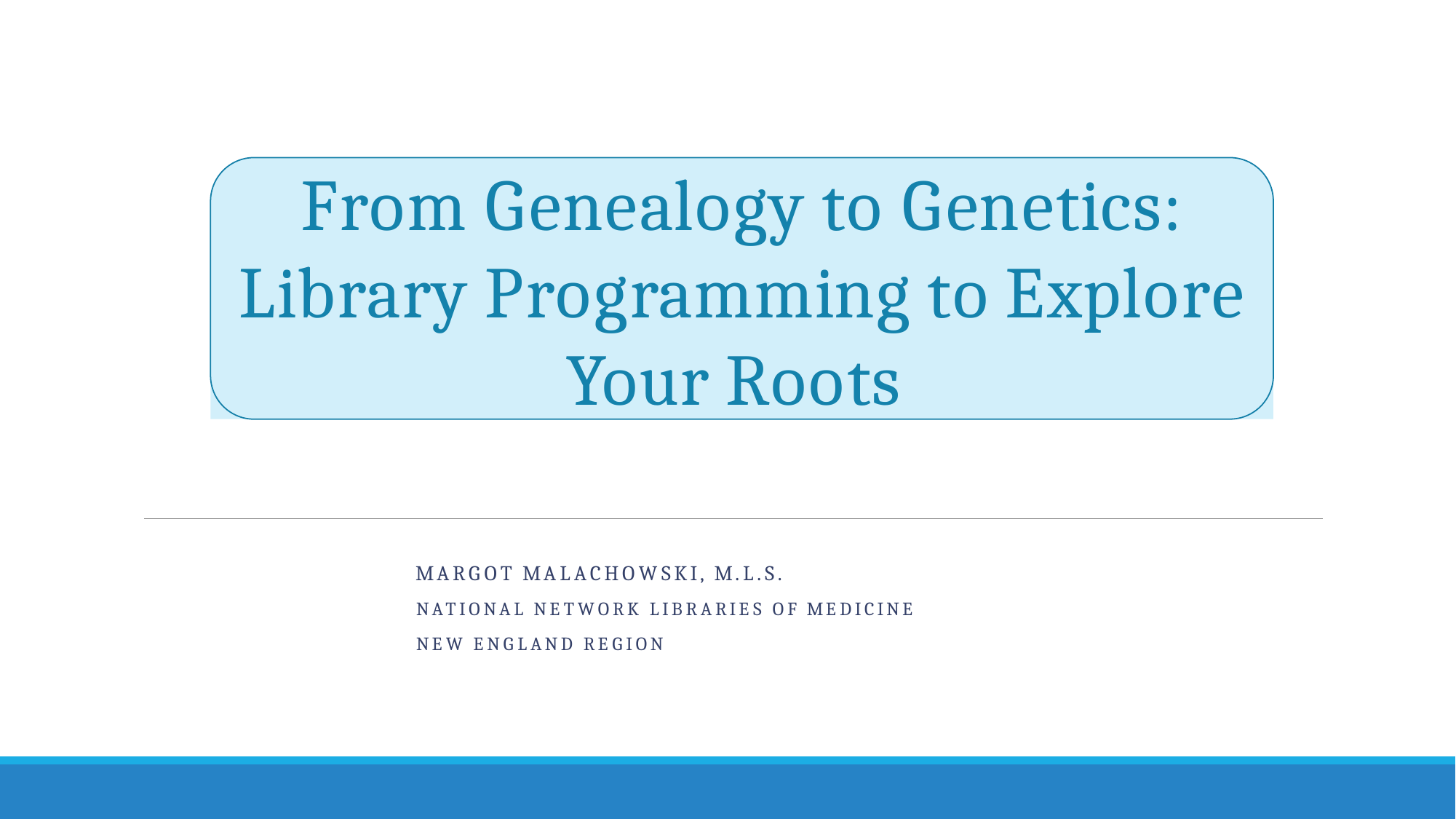

From Genealogy to Genetics: Library Programming to Explore Your Roots
# Genetic Family Tree
Margot Malachowski, M.L.S.
National Network Libraries of Medicine
New England Region